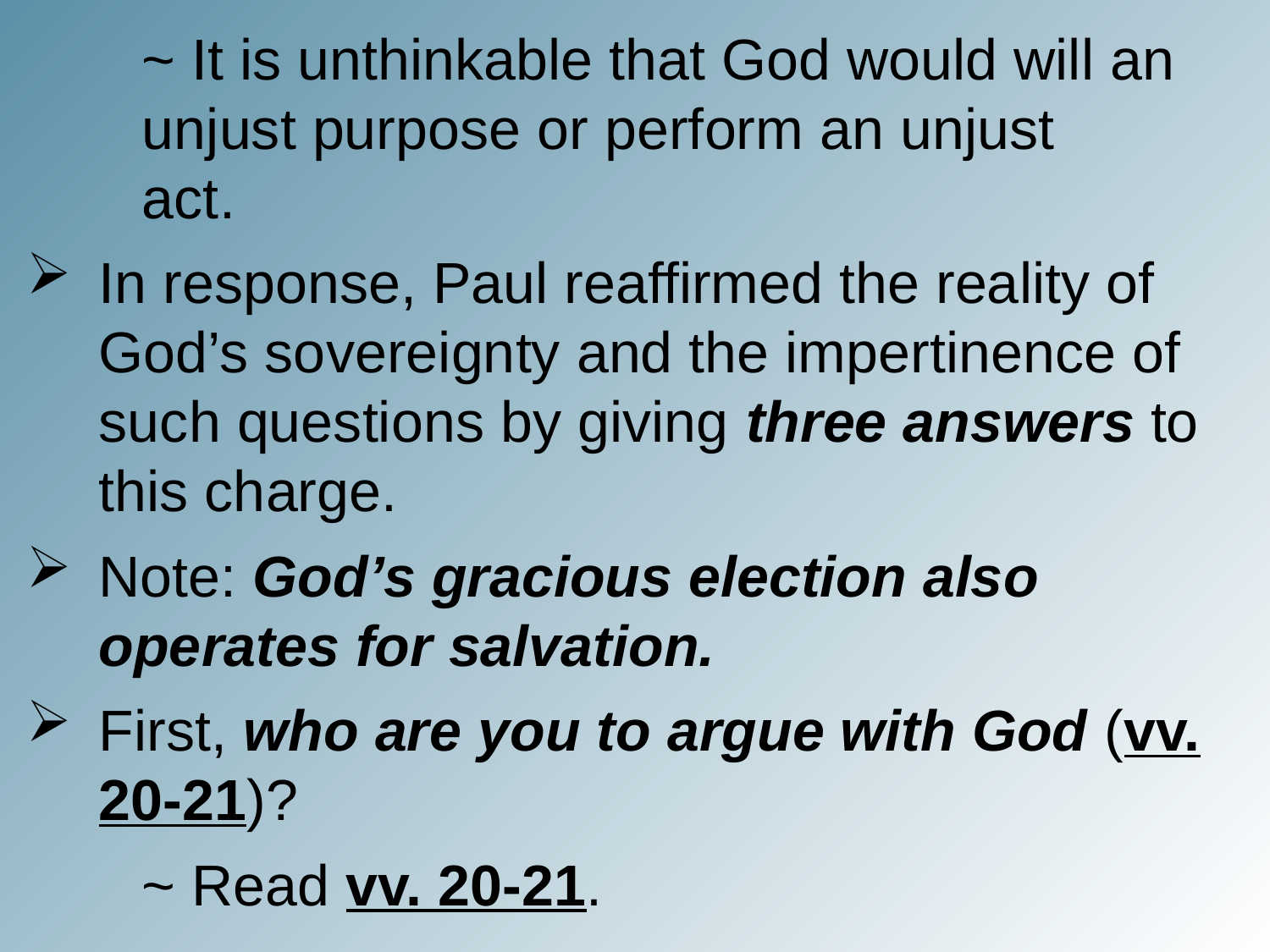

~ It is unthinkable that God would will an 					unjust purpose or perform an unjust 					act.
In response, Paul reaffirmed the reality of God’s sovereignty and the impertinence of such questions by giving three answers to this charge.
Note: God’s gracious election also operates for salvation.
First, who are you to argue with God (vv. 20-21)?
		~ Read vv. 20-21.